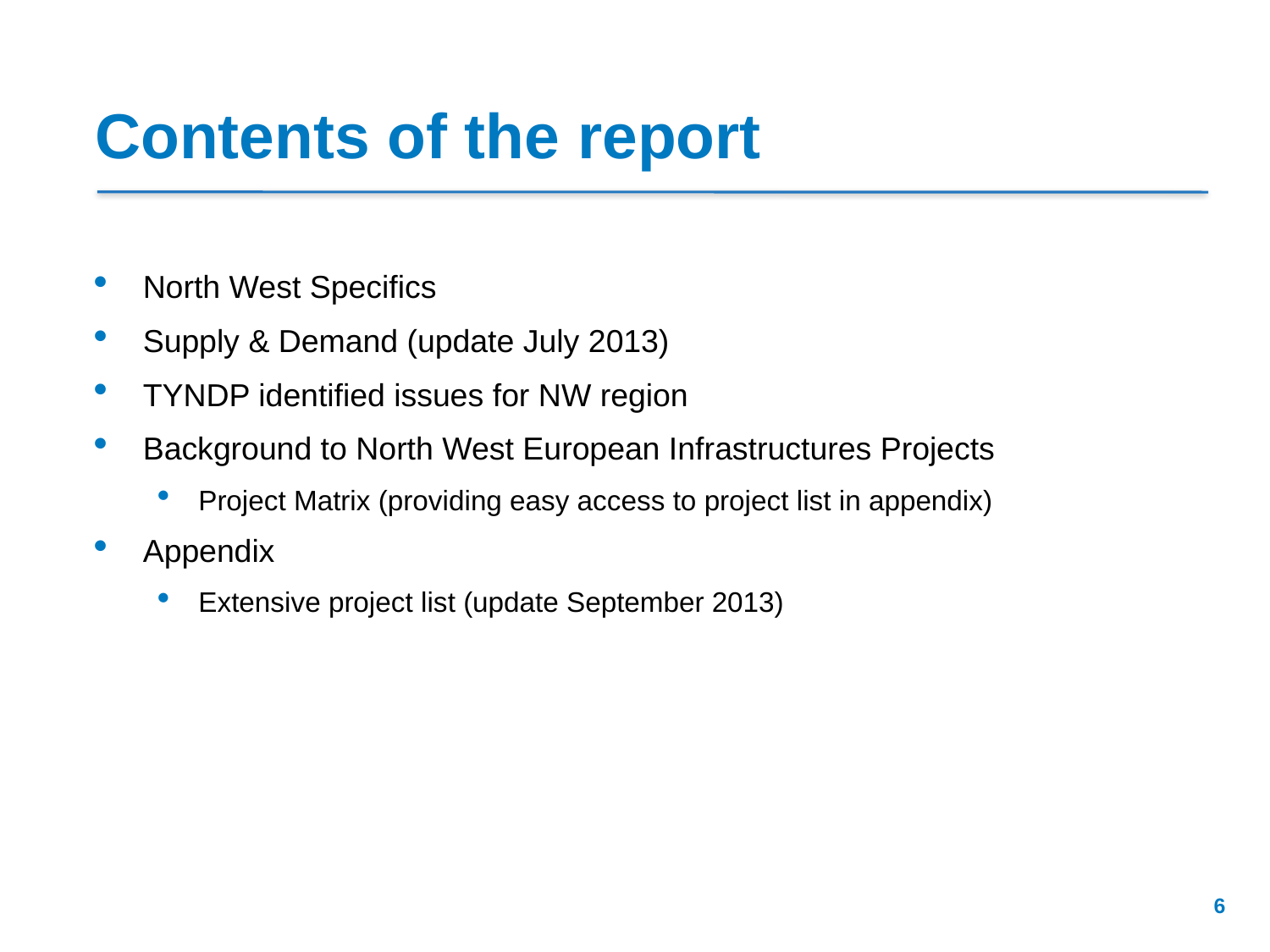

# Contents of the report

North West Specifics
Supply & Demand (update July 2013)
TYNDP identified issues for NW region
Background to North West European Infrastructures Projects
Project Matrix (providing easy access to project list in appendix)
Appendix
Extensive project list (update September 2013)
6